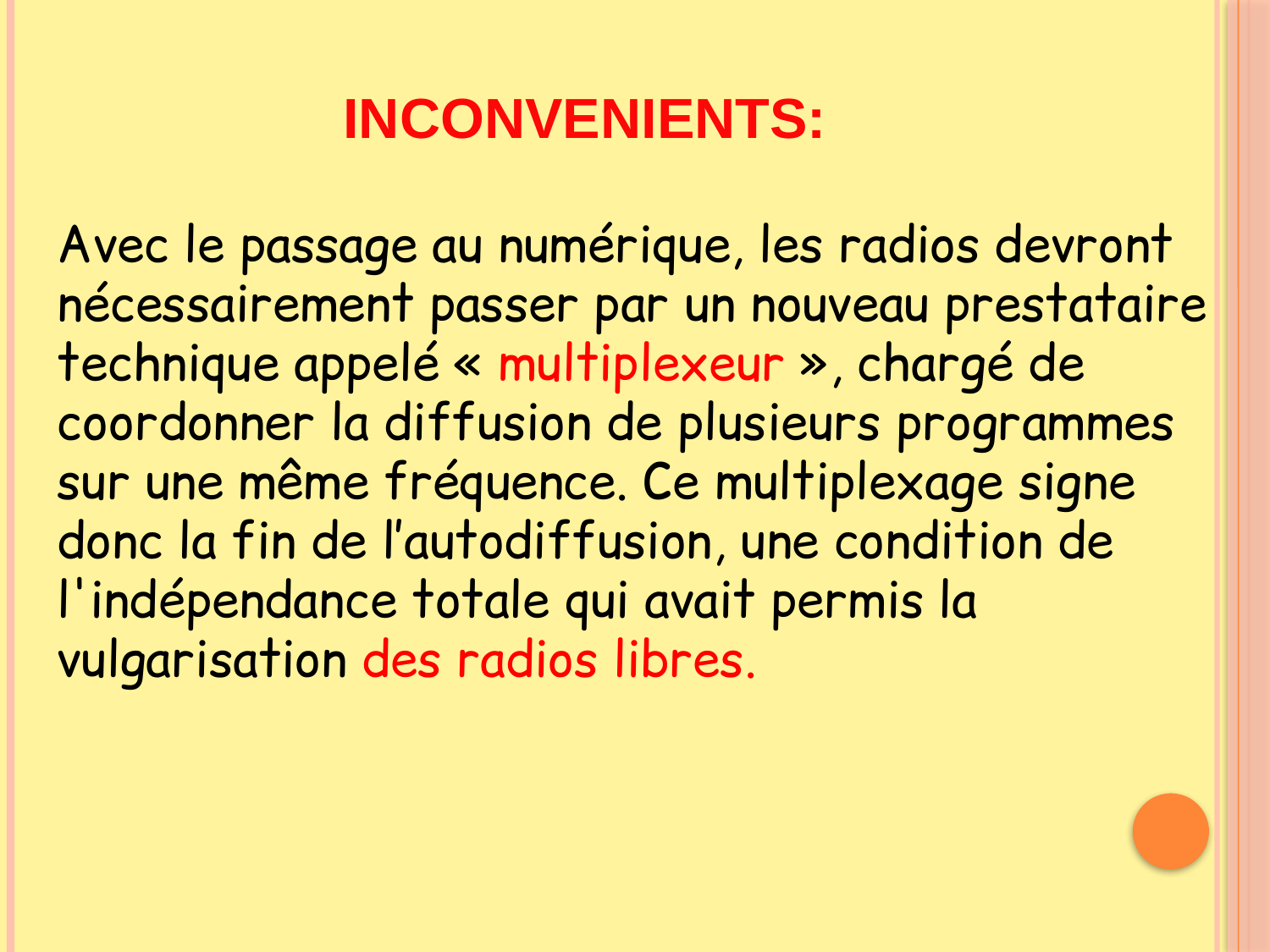

INCONVENIENTS:

Avec le passage au numérique, les radios devront nécessairement passer par un nouveau prestataire technique appelé « multiplexeur », chargé de coordonner la diffusion de plusieurs programmes sur une même fréquence. Ce multiplexage signe donc la fin de l’autodiffusion, une condition de l'indépendance totale qui avait permis la vulgarisation des radios libres.